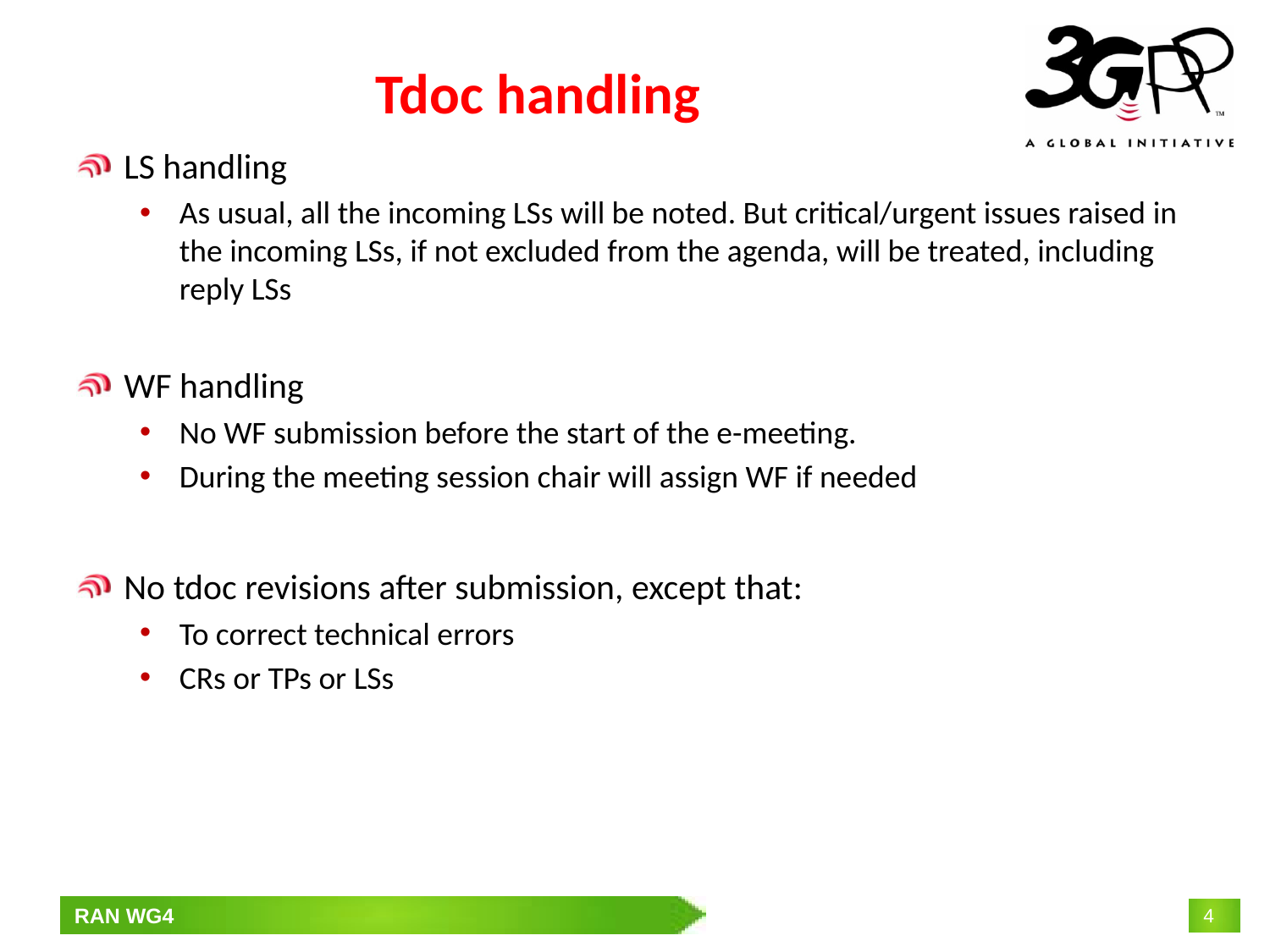

# Tdoc handling
LS handling
As usual, all the incoming LSs will be noted. But critical/urgent issues raised in the incoming LSs, if not excluded from the agenda, will be treated, including reply LSs

WF handling
No WF submission before the start of the e-meeting.
During the meeting session chair will assign WF if needed

No tdoc revisions after submission, except that:
To correct technical errors
CRs or TPs or LSs